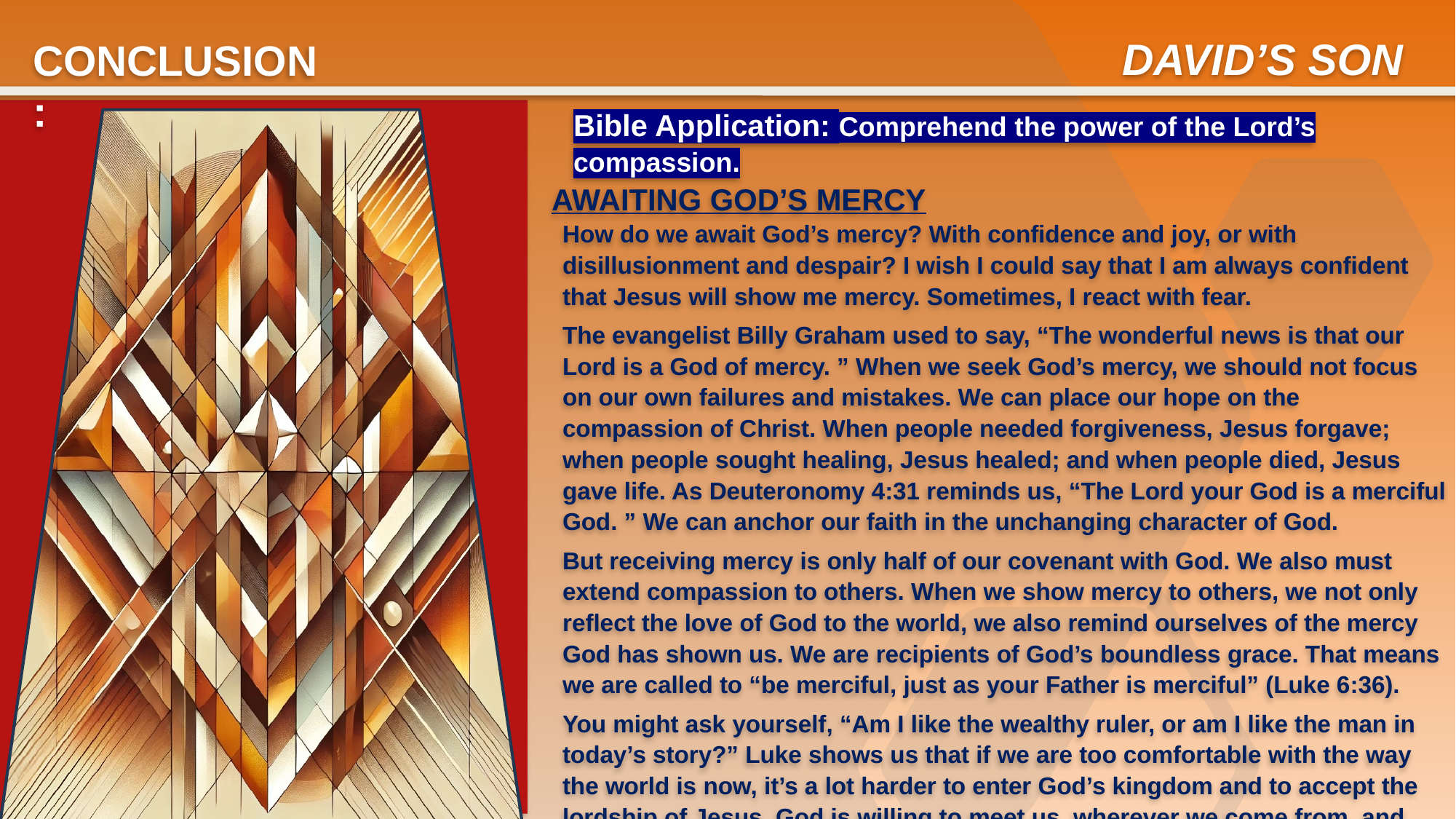

David’s Son
CONCLUSION:

Bible Application: Comprehend the power of the Lord’s compassion.
Awaiting God’s Mercy
How do we await God’s mercy? With confidence and joy, or with disillusionment and despair? I wish I could say that I am always confident that Jesus will show me mercy. Sometimes, I react with fear.

The evangelist Billy Graham used to say, “The wonderful news is that our Lord is a God of mercy. ” When we seek God’s mercy, we should not focus on our own failures and mistakes. We can place our hope on the compassion of Christ. When people needed forgiveness, Jesus forgave; when people sought healing, Jesus healed; and when people died, Jesus gave life. As Deuteronomy 4:31 reminds us, “The Lord your God is a merciful God. ” We can anchor our faith in the unchanging character of God.

But receiving mercy is only half of our covenant with God. We also must extend compassion to others. When we show mercy to others, we not only reflect the love of God to the world, we also remind ourselves of the mercy God has shown us. We are recipients of God’s boundless grace. That means we are called to “be merciful, just as your Father is merciful” (Luke 6:36).

You might ask yourself, “Am I like the wealthy ruler, or am I like the man in today’s story?” Luke shows us that if we are too comfortable with the way the world is now, it’s a lot harder to enter God’s kingdom and to accept the lordship of Jesus. God is willing to meet us, wherever we come from, and Jesus does not turn away a humble request for mercy. Praise God for His mercy and for His Son, who truly embodies it!